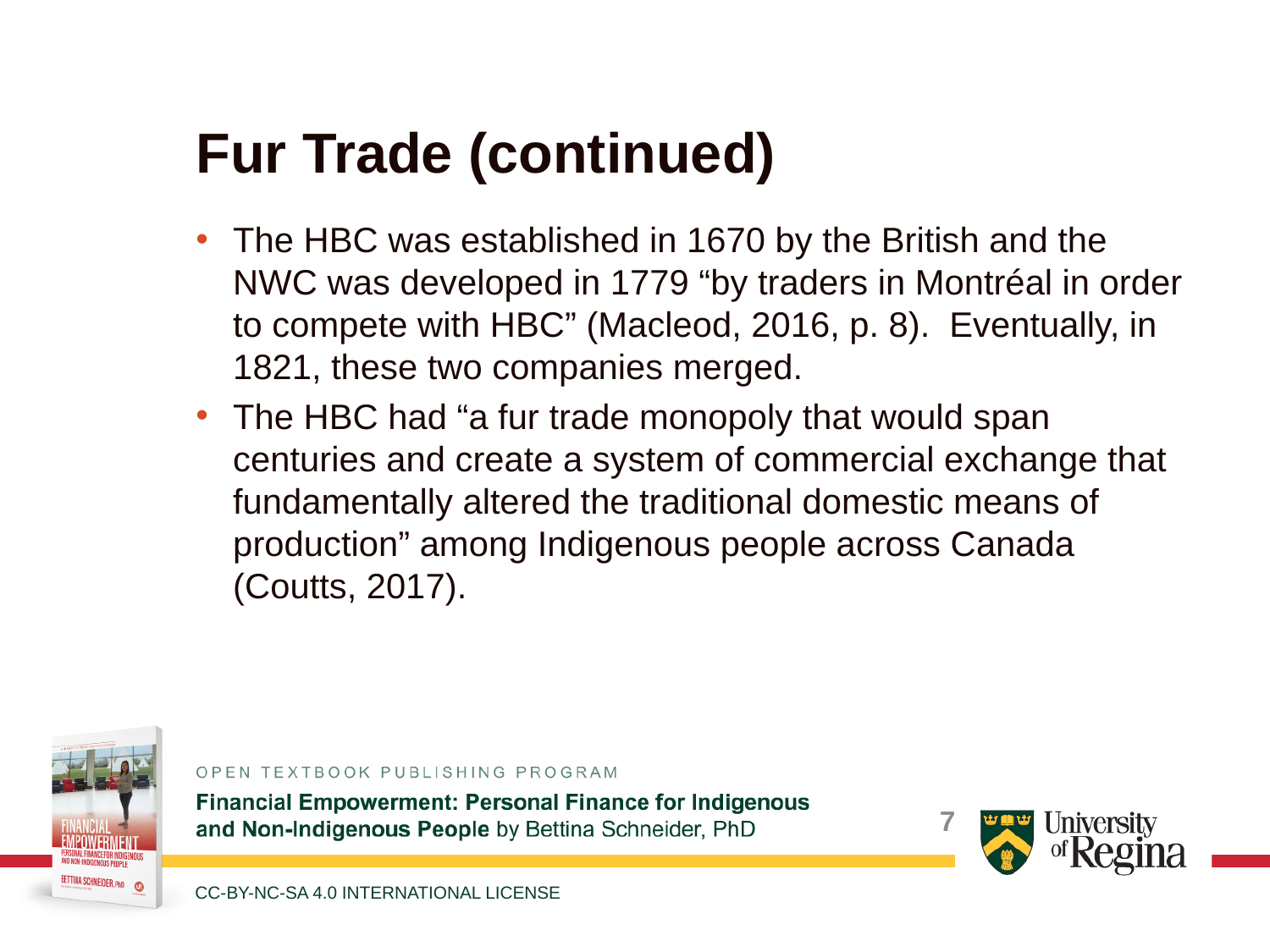

# Fur Trade (continued)
The HBC was established in 1670 by the British and the NWC was developed in 1779 “by traders in Montréal in order to compete with HBC” (Macleod, 2016, p. 8).  Eventually, in 1821, these two companies merged.
The HBC had “a fur trade monopoly that would span centuries and create a system of commercial exchange that fundamentally altered the traditional domestic means of production” among Indigenous people across Canada (Coutts, 2017).
7
CC-BY-NC-SA 4.0 INTERNATIONAL LICENSE